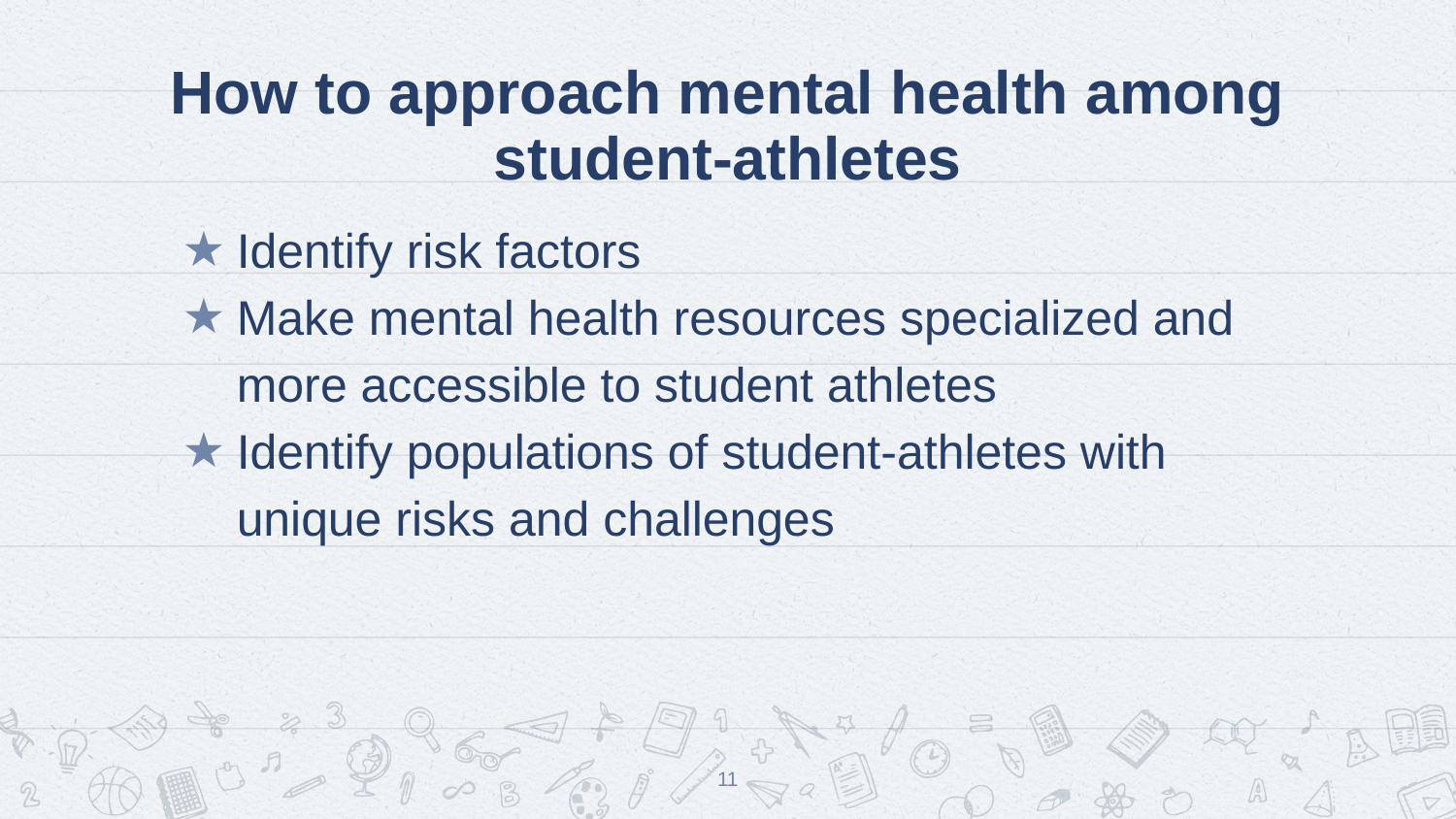

# How to approach mental health among student-athletes
Identify risk factors
Make mental health resources specialized and more accessible to student athletes
Identify populations of student-athletes with unique risks and challenges
11